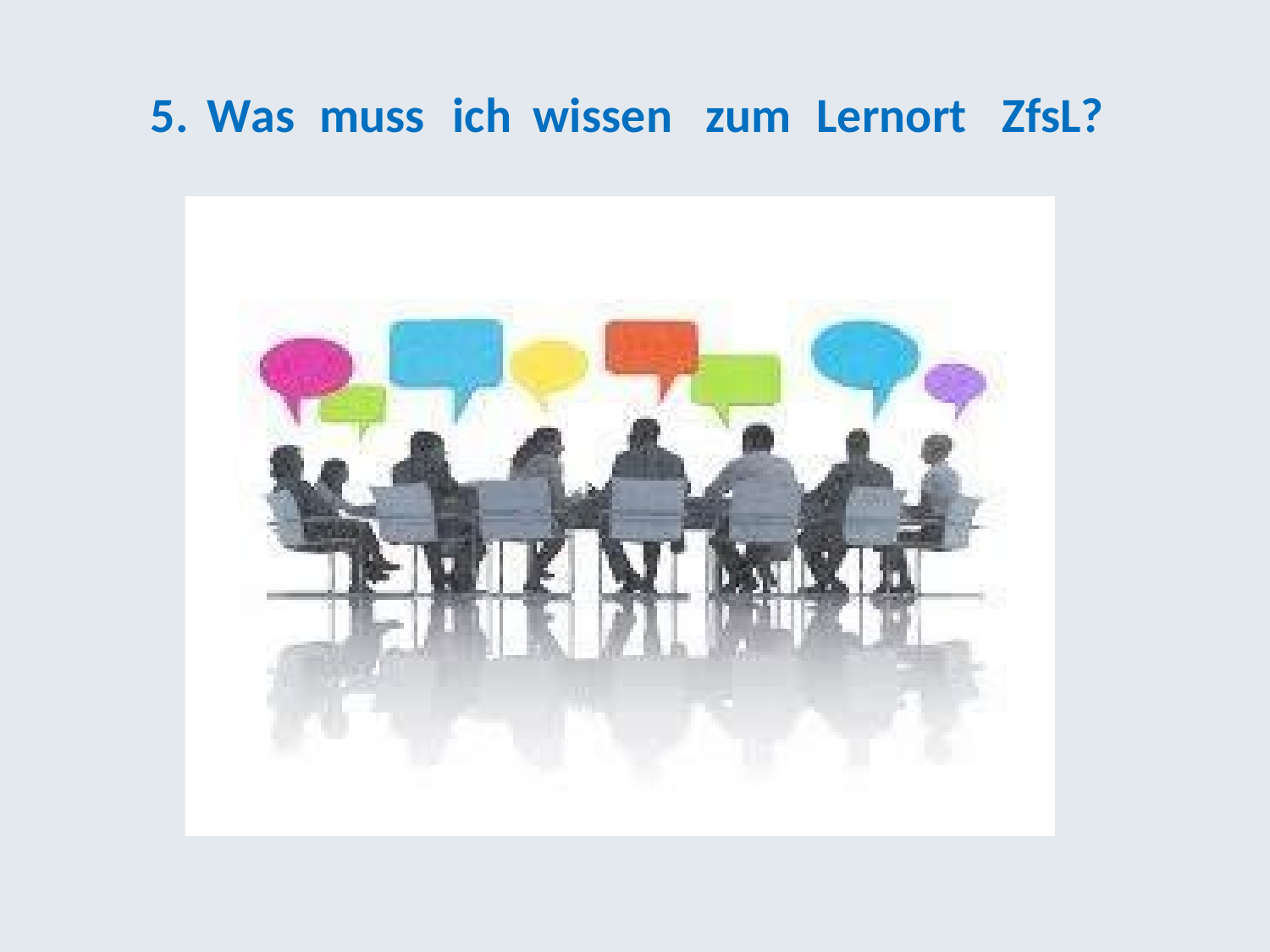

5.
Was
muss
ich
wissen
zum
Lernort
ZfsL?